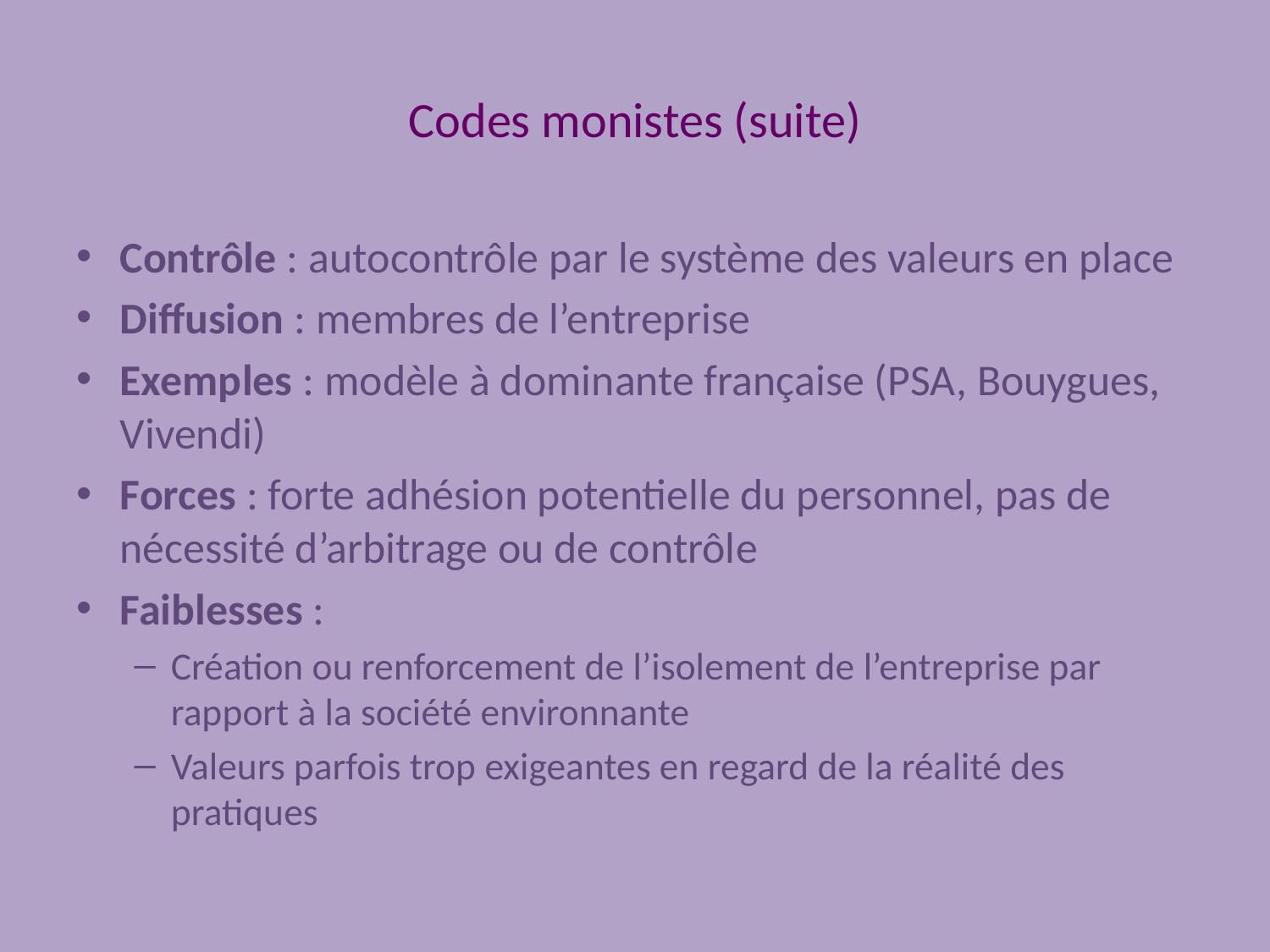

# Codes monistes (suite)
Contrôle : autocontrôle par le système des valeurs en place
Diffusion : membres de l’entreprise
Exemples : modèle à dominante française (PSA, Bouygues, Vivendi)
Forces : forte adhésion potentielle du personnel, pas de nécessité d’arbitrage ou de contrôle
Faiblesses :
Création ou renforcement de l’isolement de l’entreprise par rapport à la société environnante
Valeurs parfois trop exigeantes en regard de la réalité des pratiques